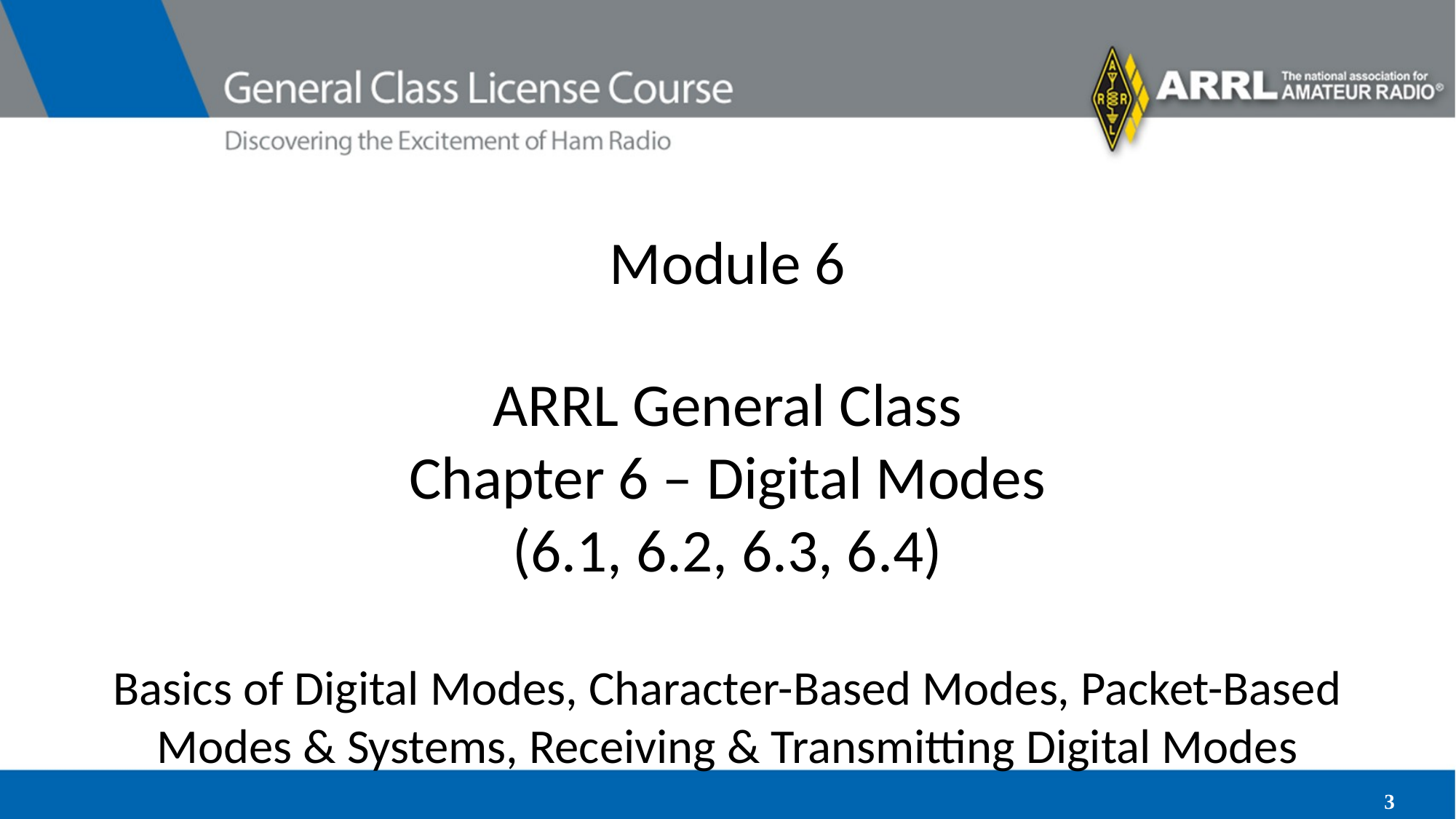

# Module 6 ARRL General Class Chapter 6 – Digital Modes (6.1, 6.2, 6.3, 6.4) Basics of Digital Modes, Character-Based Modes, Packet-Based Modes & Systems, Receiving & Transmitting Digital Modes